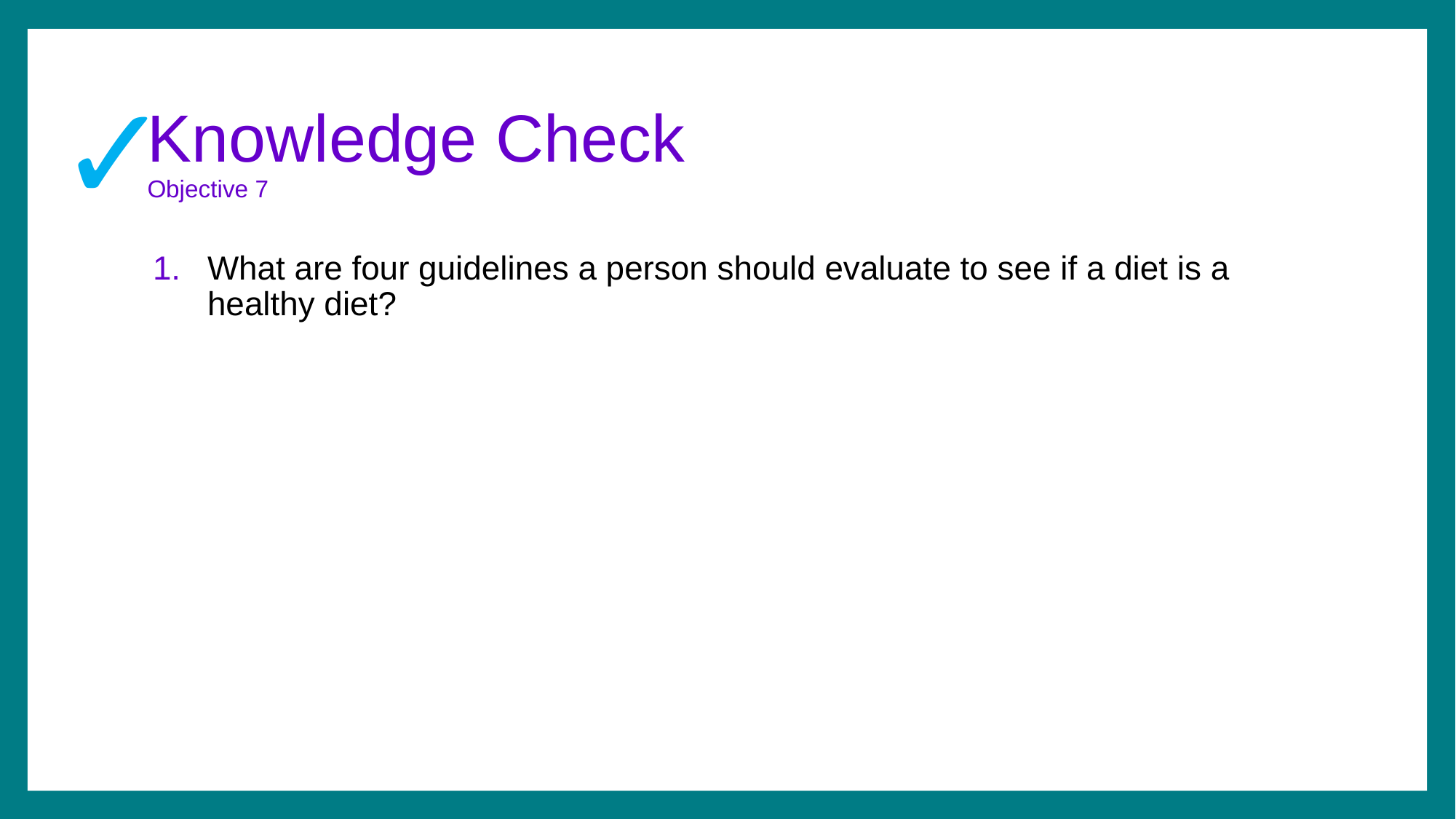

✓
# Knowledge Check Objective 7
What are four guidelines a person should evaluate to see if a diet is a healthy diet?